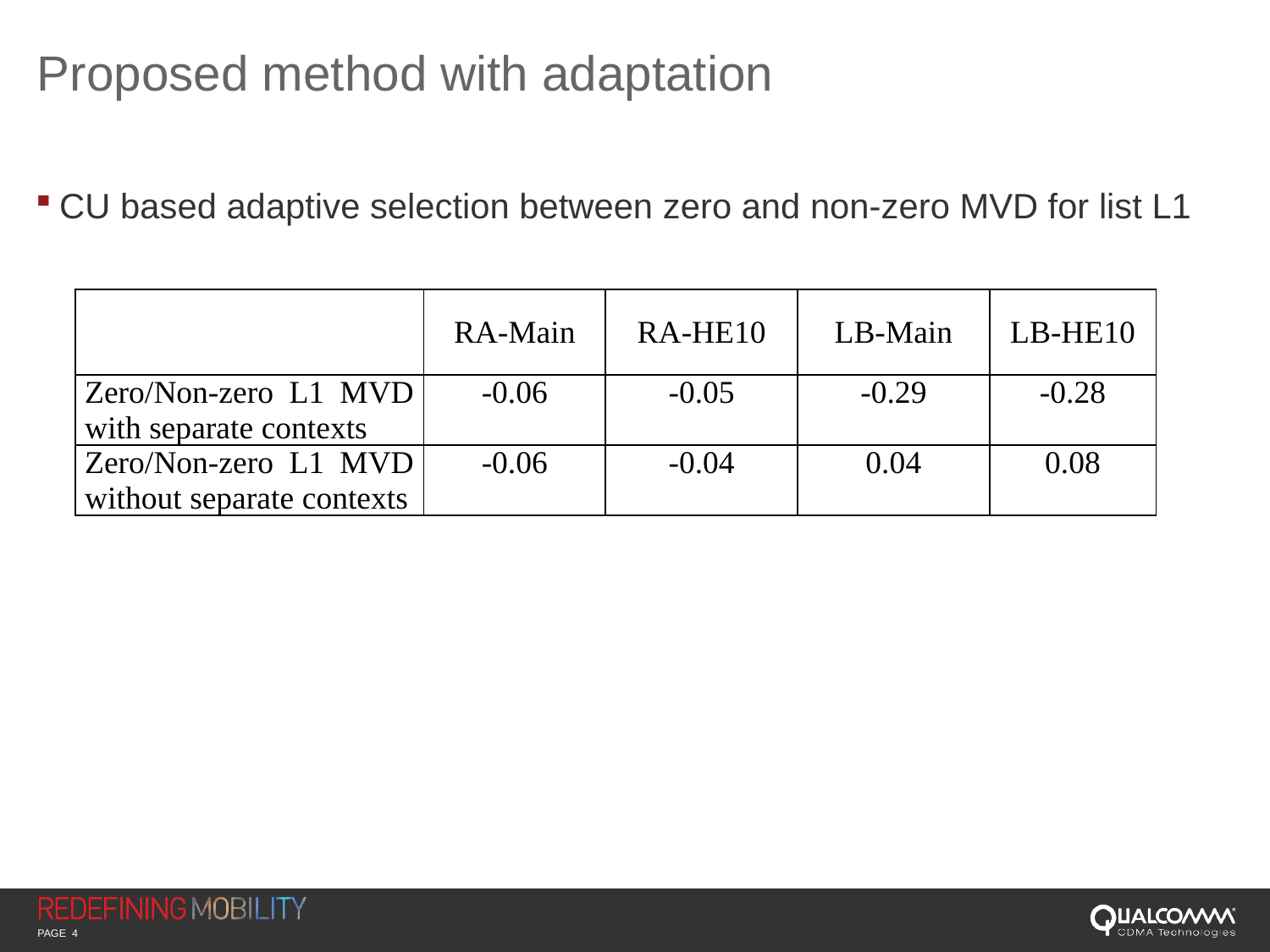

# Proposed method with adaptation

CU based adaptive selection between zero and non-zero MVD for list L1

|  | RA-Main | RA-HE10 | LB-Main | LB-HE10 |
| --- | --- | --- | --- | --- |
| Zero/Non-zero L1 MVD with separate contexts | -0.06 | -0.05 | -0.29 | -0.28 |
| Zero/Non-zero L1 MVD without separate contexts | -0.06 | -0.04 | 0.04 | 0.08 |